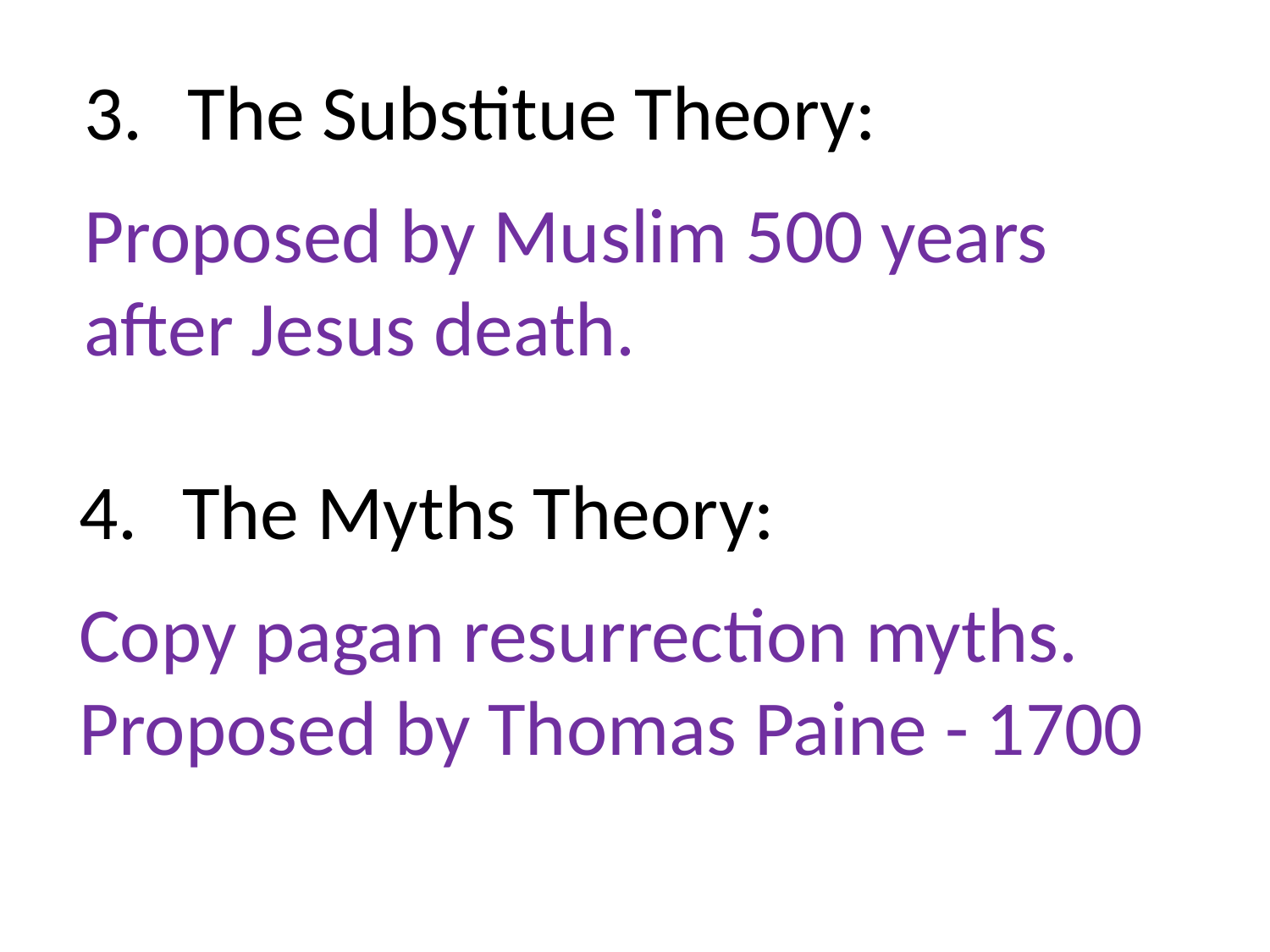

The Substitue Theory:

Proposed by Muslim 500 years after Jesus death.
The Myths Theory:

Copy pagan resurrection myths. Proposed by Thomas Paine - 1700